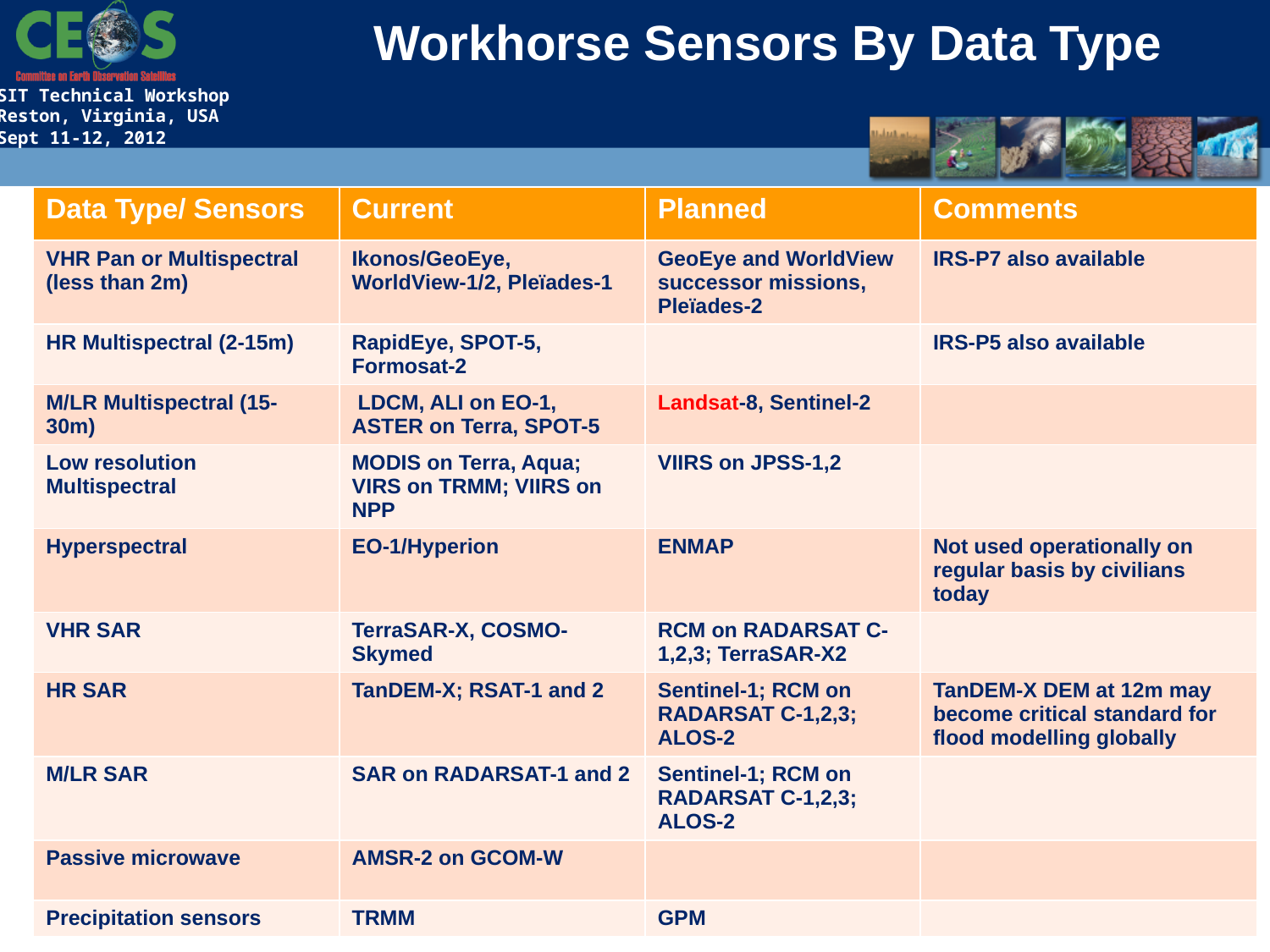

# Workhorse Sensors By Data Type
| Data Type/ Sensors | Current | Planned | Comments |
| --- | --- | --- | --- |
| VHR Pan or Multispectral (less than 2m) | Ikonos/GeoEye, WorldView-1/2, Pleïades-1 | GeoEye and WorldView successor missions, Pleïades-2 | IRS-P7 also available |
| HR Multispectral (2-15m) | RapidEye, SPOT-5, Formosat-2 |  | IRS-P5 also available |
| M/LR Multispectral (15-30m) | LDCM, ALI on EO-1, ASTER on Terra, SPOT-5 | Landsat-8, Sentinel-2 |  |
| Low resolution Multispectral | MODIS on Terra, Aqua; VIRS on TRMM; VIIRS on NPP | VIIRS on JPSS-1,2 |  |
| Hyperspectral | EO-1/Hyperion | ENMAP | Not used operationally on regular basis by civilians today |
| VHR SAR | TerraSAR-X, COSMO-Skymed | RCM on RADARSAT C-1,2,3; TerraSAR-X2 |  |
| HR SAR | TanDEM-X; RSAT-1 and 2 | Sentinel-1; RCM on RADARSAT C-1,2,3; ALOS-2 | TanDEM-X DEM at 12m may become critical standard for flood modelling globally |
| M/LR SAR | SAR on RADARSAT-1 and 2 | Sentinel-1; RCM on RADARSAT C-1,2,3; ALOS-2 |  |
| Passive microwave | AMSR-2 on GCOM-W |  |  |
| Precipitation sensors | TRMM | GPM |  |